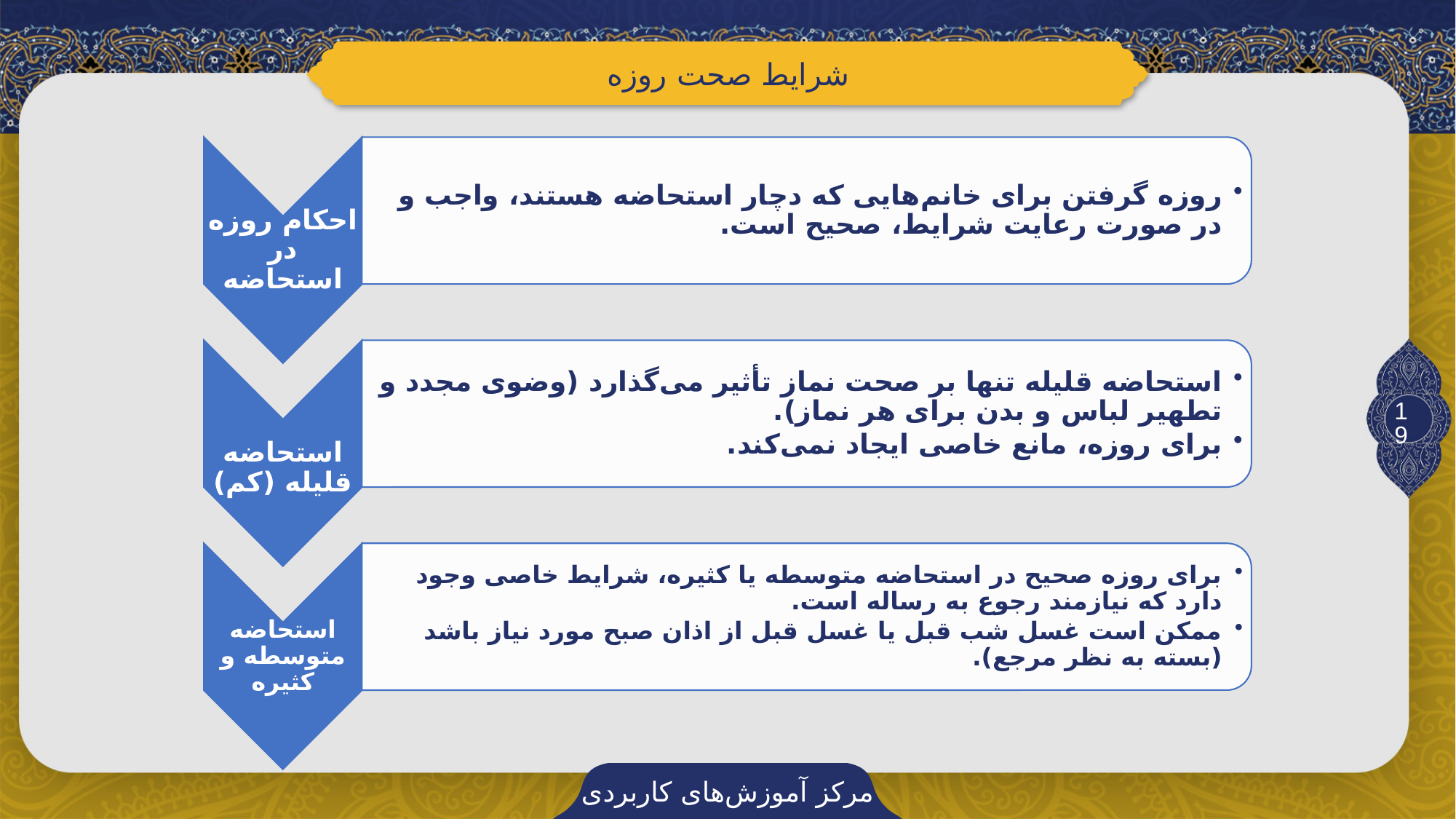

شرایط صحت روزه
احکام روزه در استحاضه
روزه گرفتن برای خانم‌هایی که دچار استحاضه هستند، واجب و در صورت رعایت شرایط، صحیح است.
استحاضه قلیله (کم)
استحاضه قلیله تنها بر صحت نماز تأثیر می‌گذارد (وضوی مجدد و تطهیر لباس و بدن برای هر نماز).
برای روزه، مانع خاصی ایجاد نمی‌کند.
استحاضه متوسطه و کثیره
برای روزه صحیح در استحاضه متوسطه یا کثیره، شرایط خاصی وجود دارد که نیازمند رجوع به رساله است.
ممکن است غسل شب قبل یا غسل قبل از اذان صبح مورد نیاز باشد (بسته به نظر مرجع).
19
مرکز آموزش‌های کاربردی